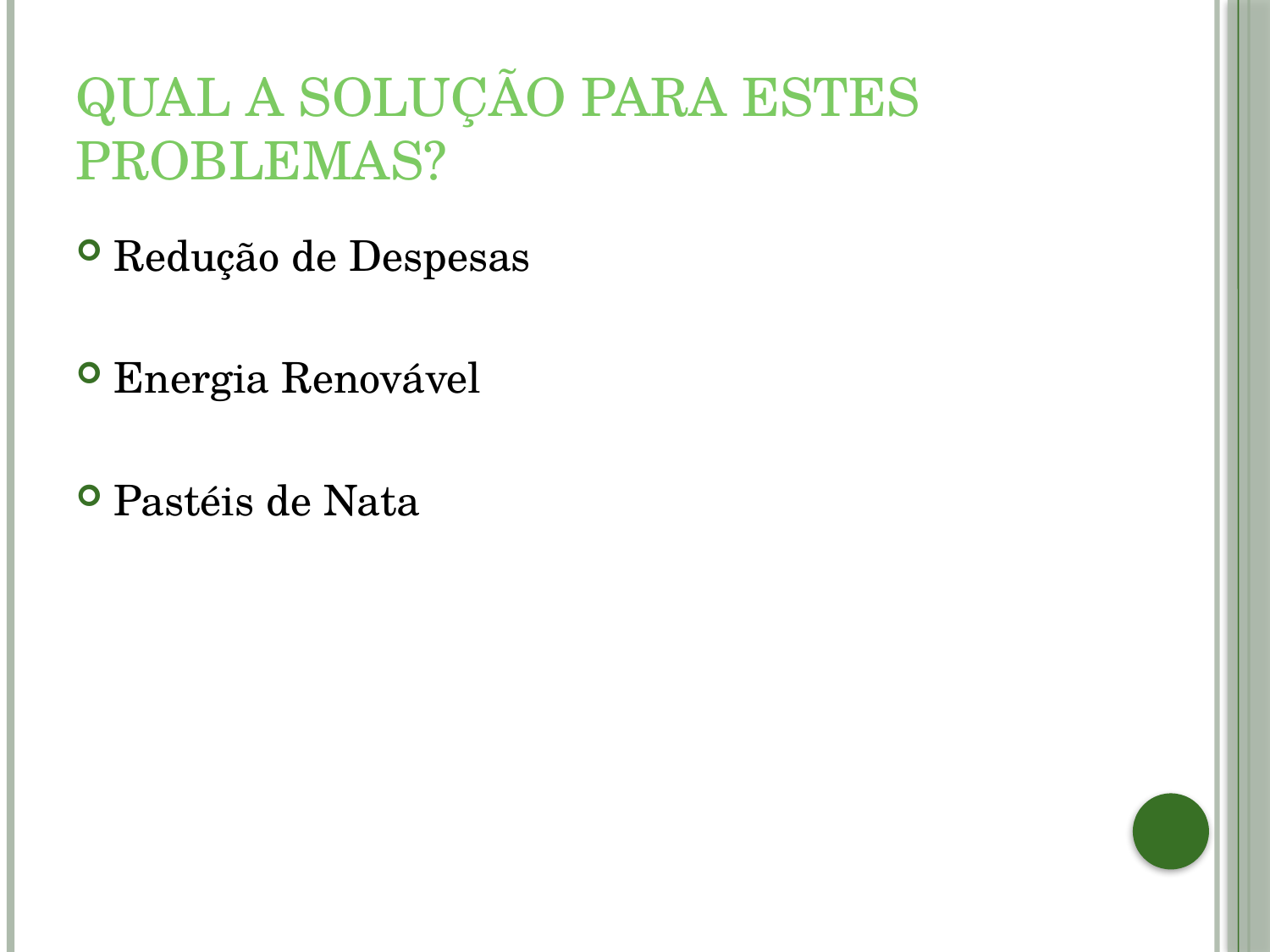

# Qual a solução para estes problemas?
Redução de Despesas

Energia Renovável

Pastéis de Nata